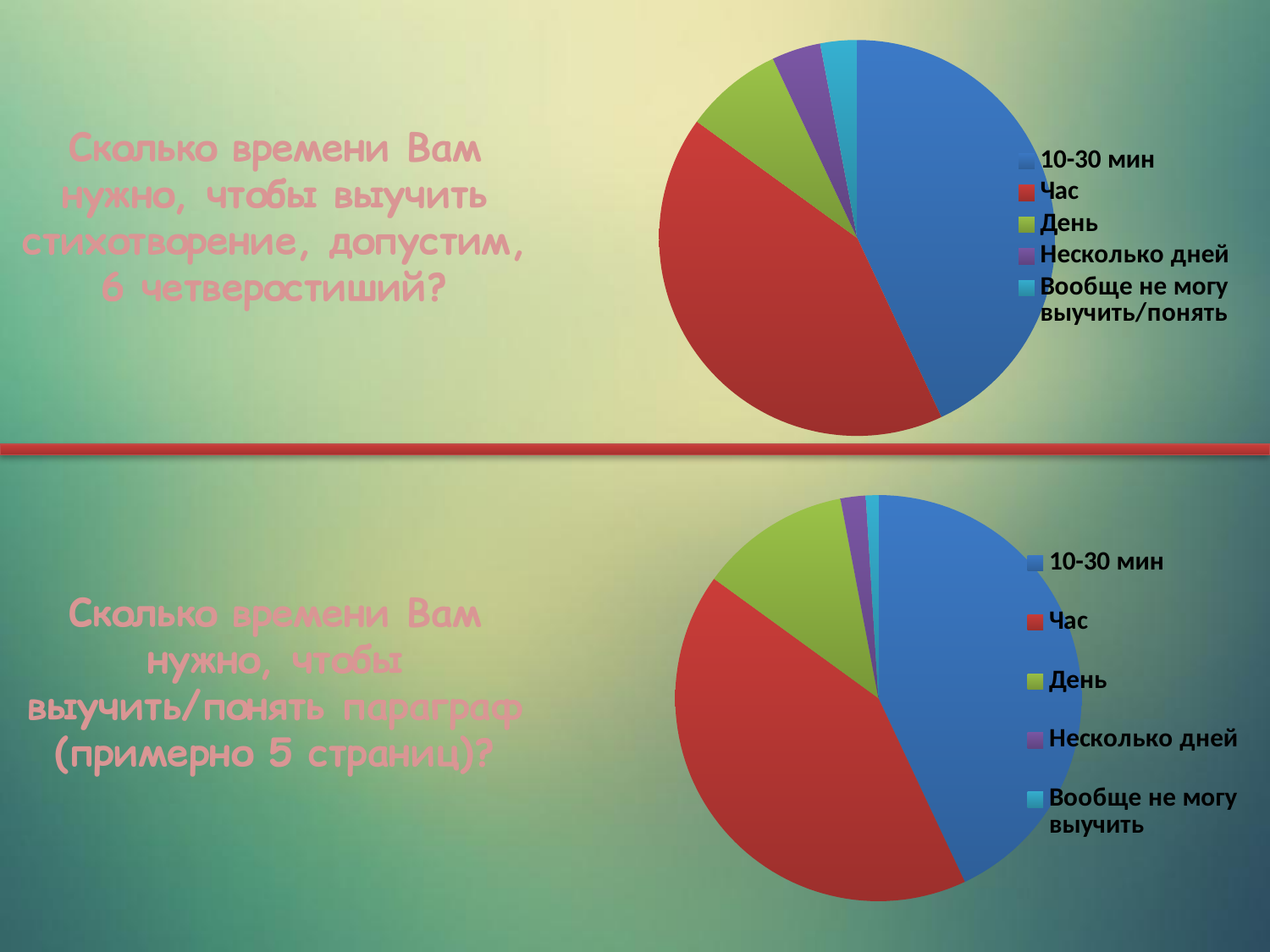

### Chart

| Category | Сколько времени Вам нужно, чтобы выучить/понять параграф (примерно 5 страниц)? |
|---|---|
| 10-30 мин | 43.0 |
| Час | 42.0 |
| День | 8.0 |
| Несколько дней | 4.0 |
| Вообще не могу выучить/понять | 3.0 |
Сколько времени Вам нужно, чтобы выучить стихотворение, допустим, 6 четверостиший?

### Chart

| Category | Сколько времени Вам нужно, чтобы выучить стихотворение, допустим, 6 четверостиший? |
|---|---|
| 10-30 мин | 43.0 |
| Час | 42.0 |
| День | 12.0 |
| Несколько дней | 2.0 |
| Вообще не могу выучить | 1.0 |
Сколько времени Вам нужно, чтобы выучить/понять параграф (примерно 5 страниц)?